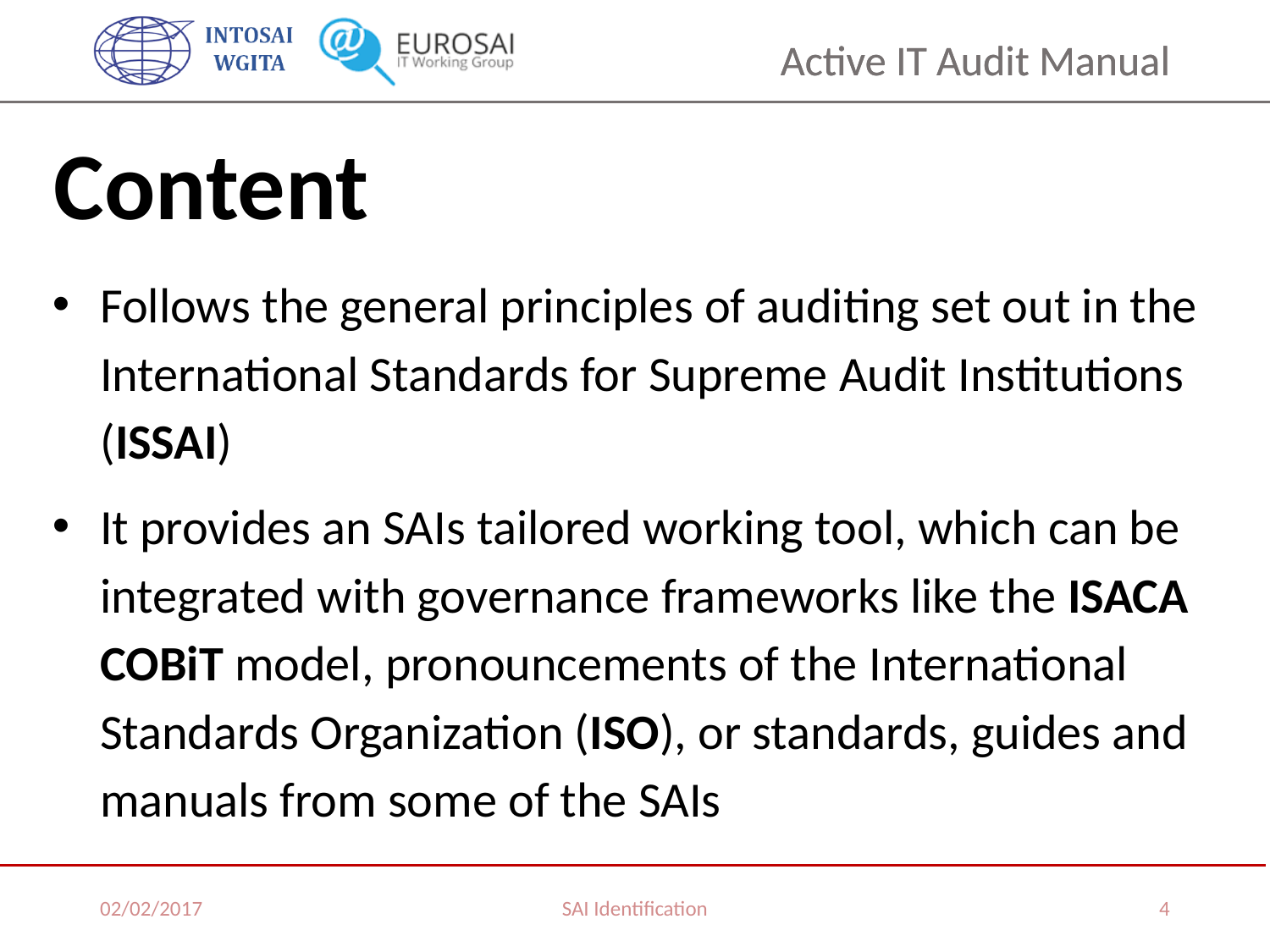

Content
Follows the general principles of auditing set out in the International Standards for Supreme Audit Institutions (ISSAI)
It provides an SAIs tailored working tool, which can be integrated with governance frameworks like the ISACA COBiT model, pronouncements of the International Standards Organization (ISO), or standards, guides and manuals from some of the SAIs
02/02/2017
SAI Identification
4